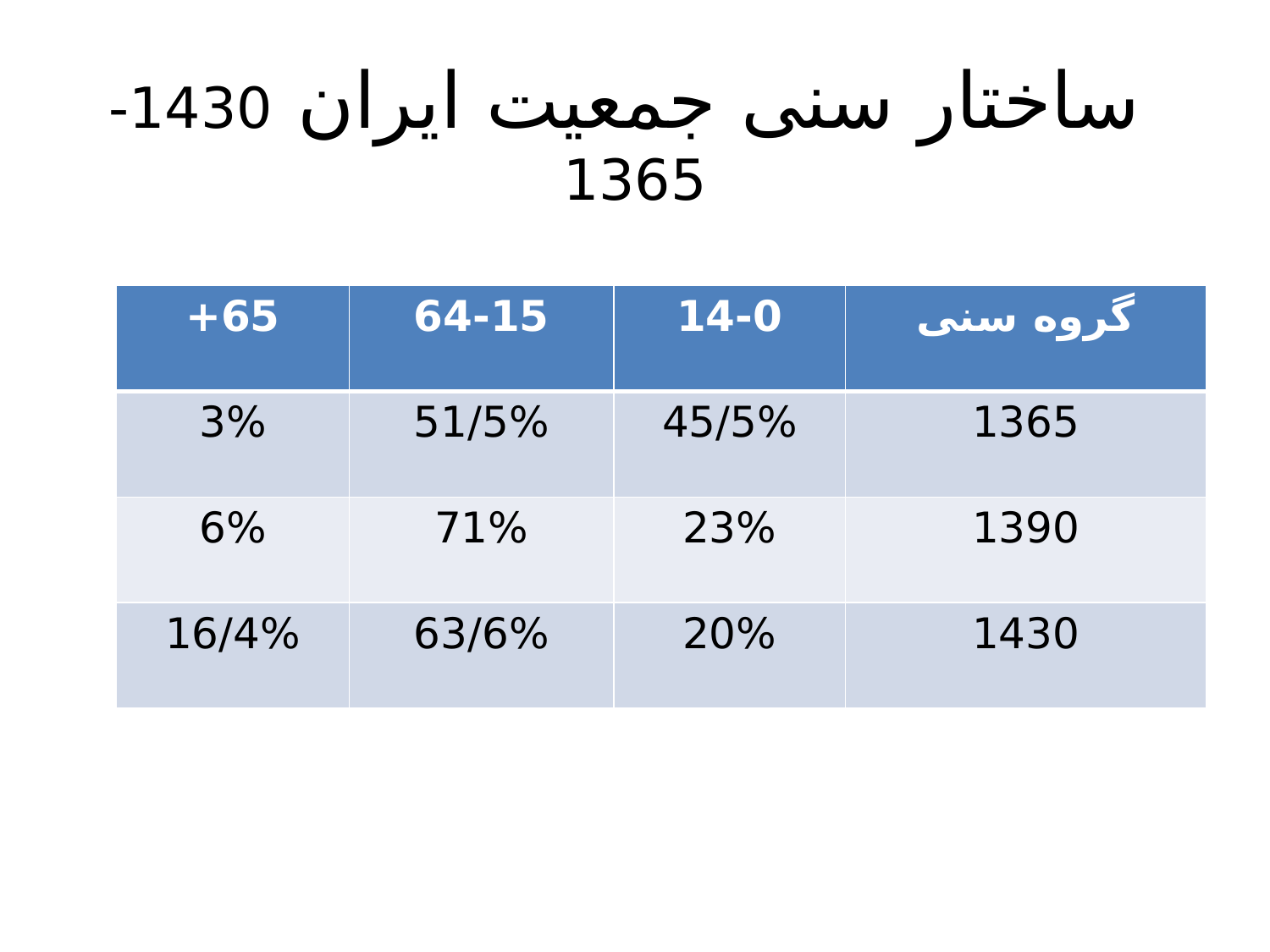

# ساختار سنی جمعیت ایران 1430-1365
| 65+ | 64-15 | 14-0 | گروه سنی |
| --- | --- | --- | --- |
| 3% | 51/5% | 45/5% | 1365 |
| 6% | 71% | 23% | 1390 |
| 16/4% | 63/6% | 20% | 1430 |